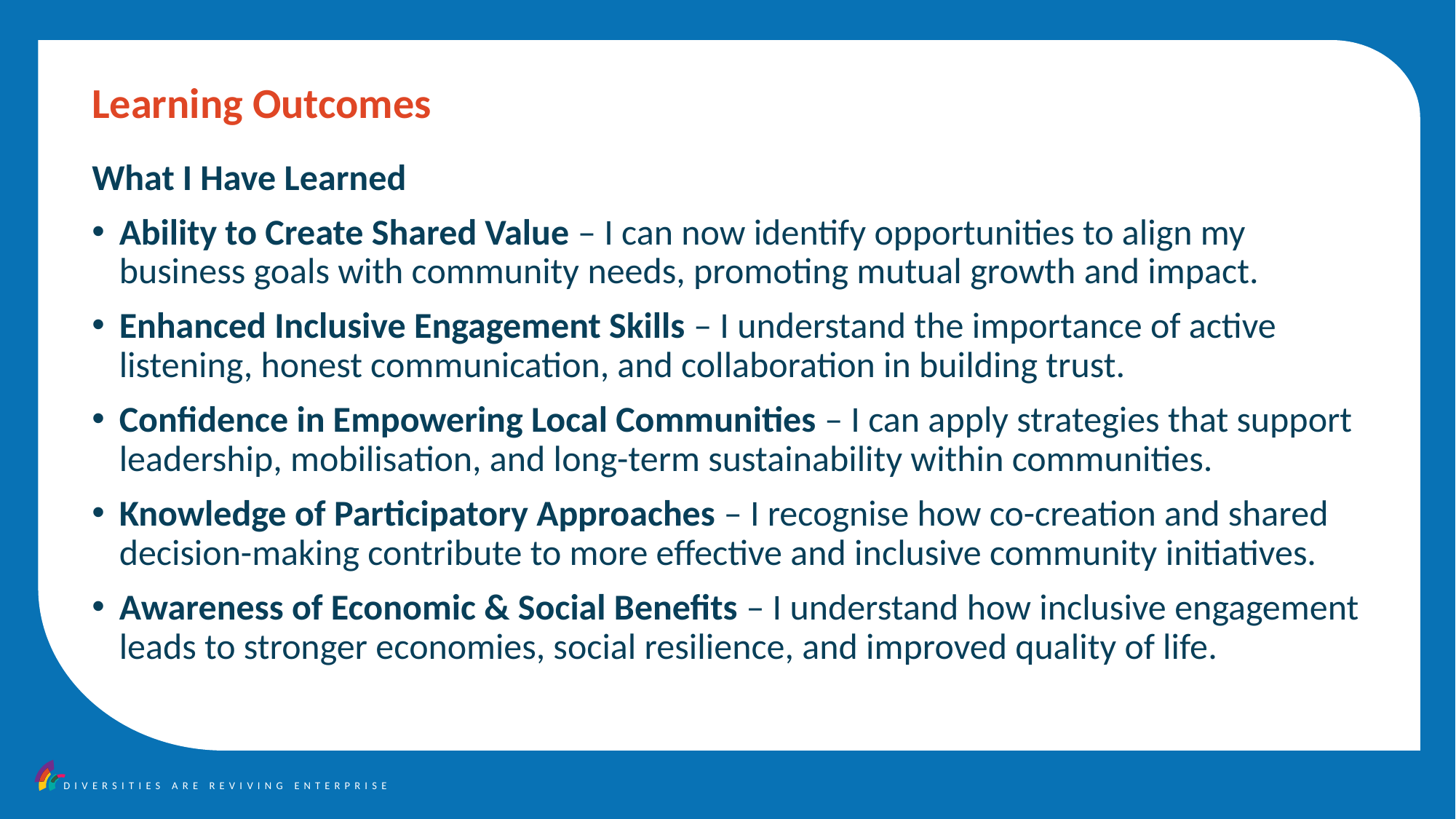

Learning Outcomes
What I Have Learned
Ability to Create Shared Value – I can now identify opportunities to align my business goals with community needs, promoting mutual growth and impact.
Enhanced Inclusive Engagement Skills – I understand the importance of active listening, honest communication, and collaboration in building trust.
Confidence in Empowering Local Communities – I can apply strategies that support leadership, mobilisation, and long-term sustainability within communities.
Knowledge of Participatory Approaches – I recognise how co-creation and shared decision-making contribute to more effective and inclusive community initiatives.
Awareness of Economic & Social Benefits – I understand how inclusive engagement leads to stronger economies, social resilience, and improved quality of life.